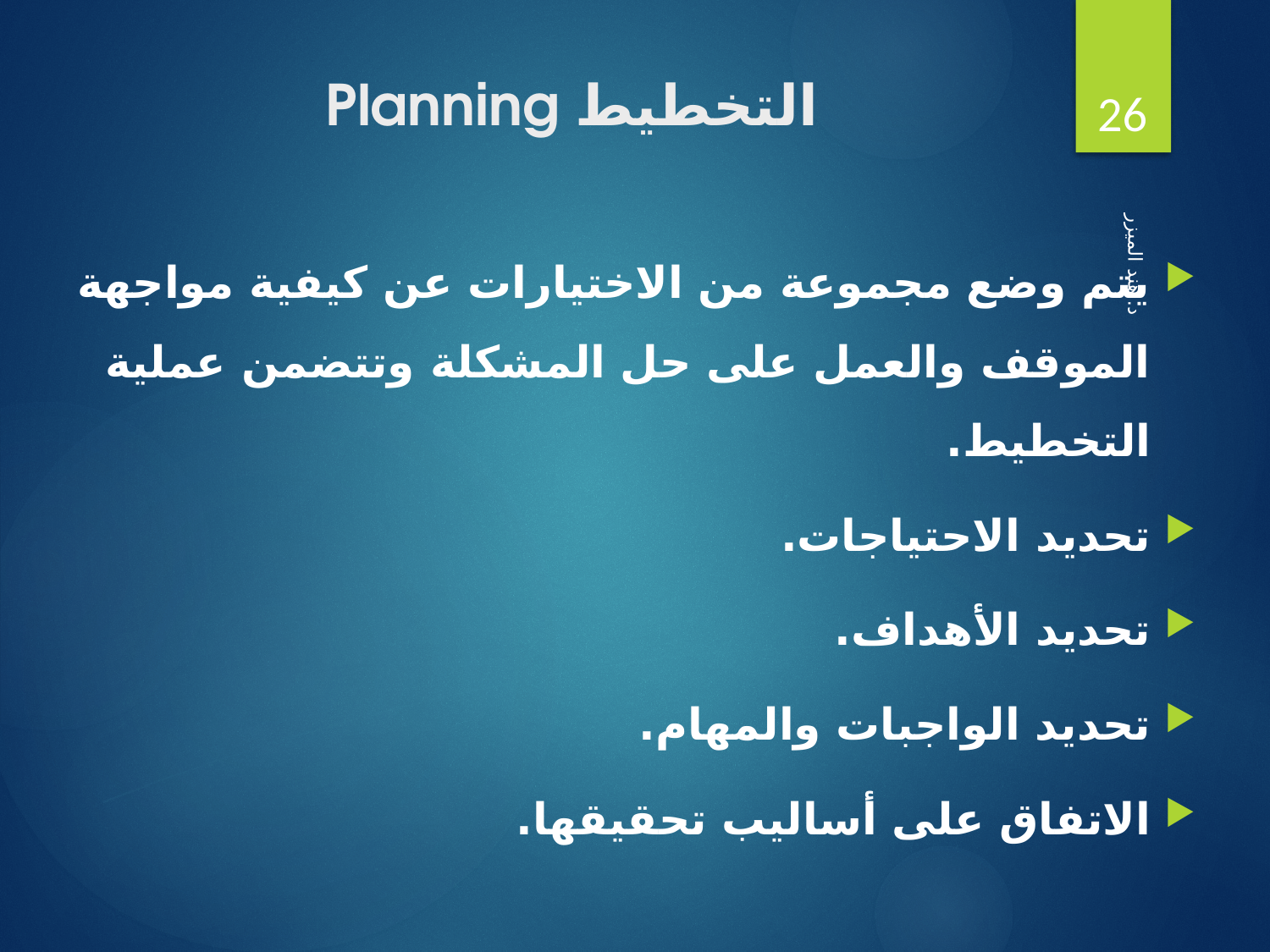

26
# التخطيط Planning
يتم وضع مجموعة من الاختيارات عن كيفية مواجهة الموقف والعمل على حل المشكلة وتتضمن عملية التخطيط.
تحديد الاحتياجات.
تحديد الأهداف.
تحديد الواجبات والمهام.
الاتفاق على أساليب تحقيقها.

د. هند الميزر